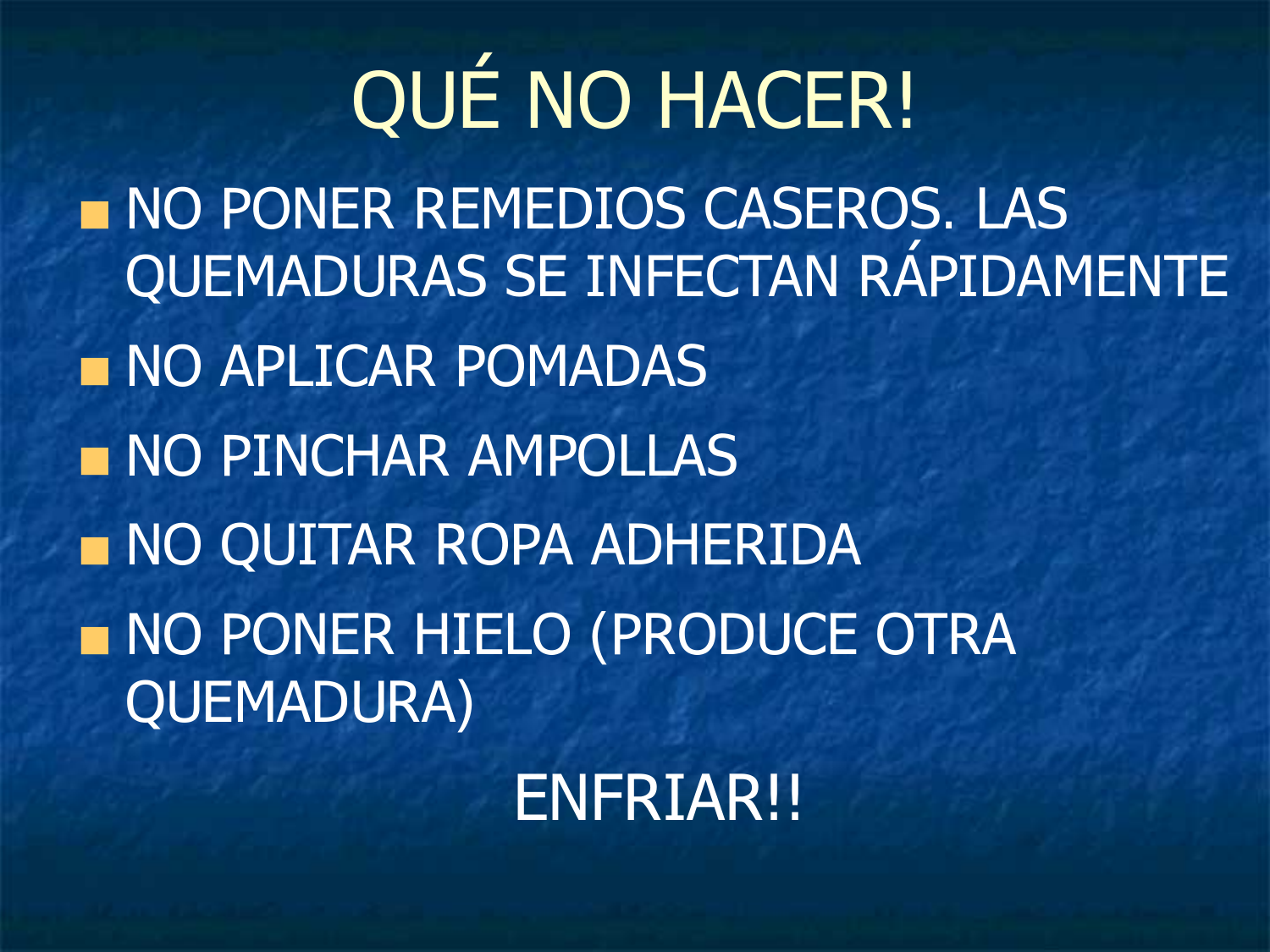

# QUÉ NO HACER!
NO PONER REMEDIOS CASEROS. LAS QUEMADURAS SE INFECTAN RÁPIDAMENTE
NO APLICAR POMADAS
NO PINCHAR AMPOLLAS
NO QUITAR ROPA ADHERIDA
NO PONER HIELO (PRODUCE OTRA QUEMADURA)
ENFRIAR!!